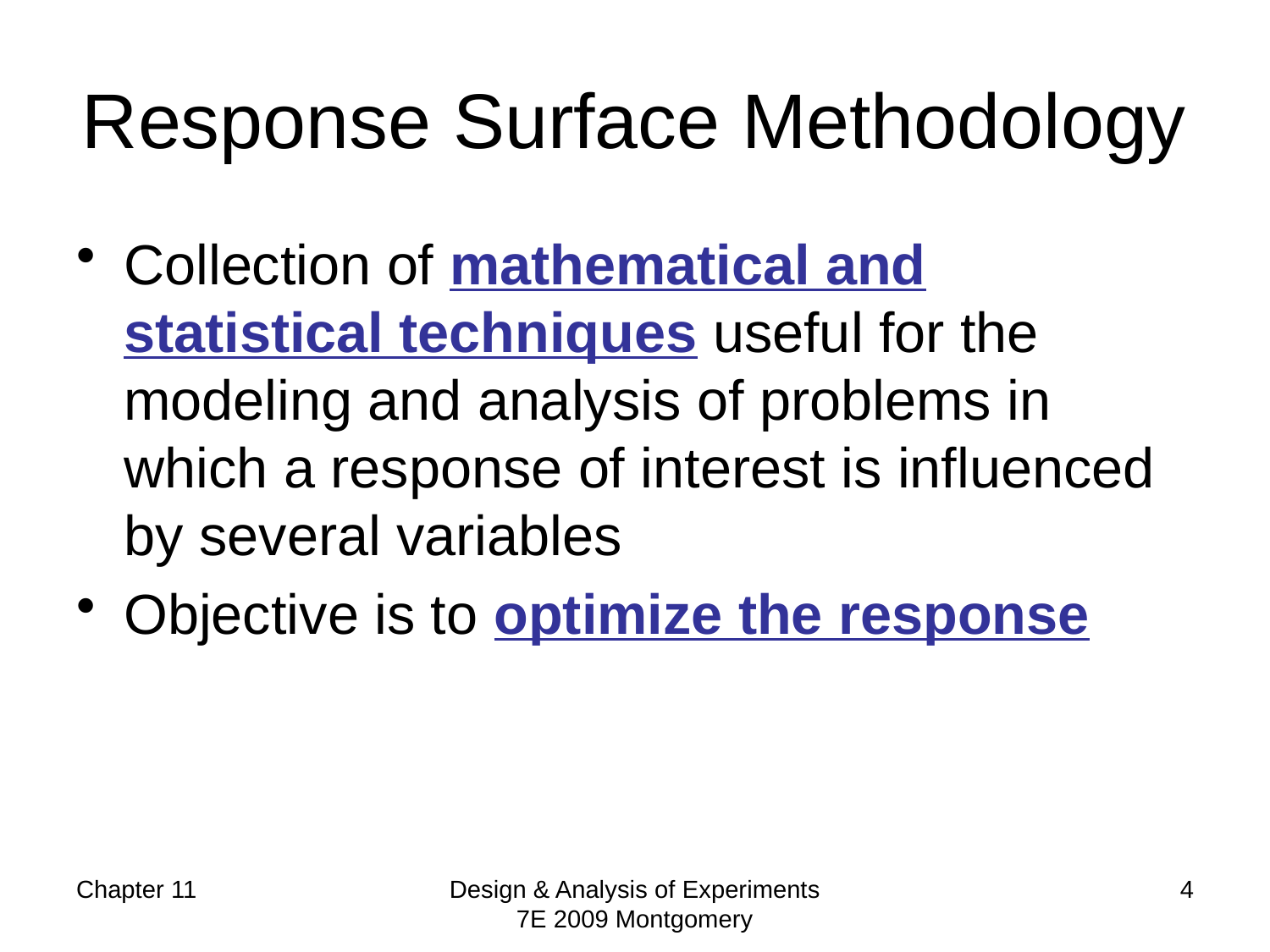

# Response Surface Methodology
Collection of mathematical and statistical techniques useful for the modeling and analysis of problems in which a response of interest is influenced by several variables
Objective is to optimize the response
Chapter 11
Design & Analysis of Experiments 7E 2009 Montgomery
4